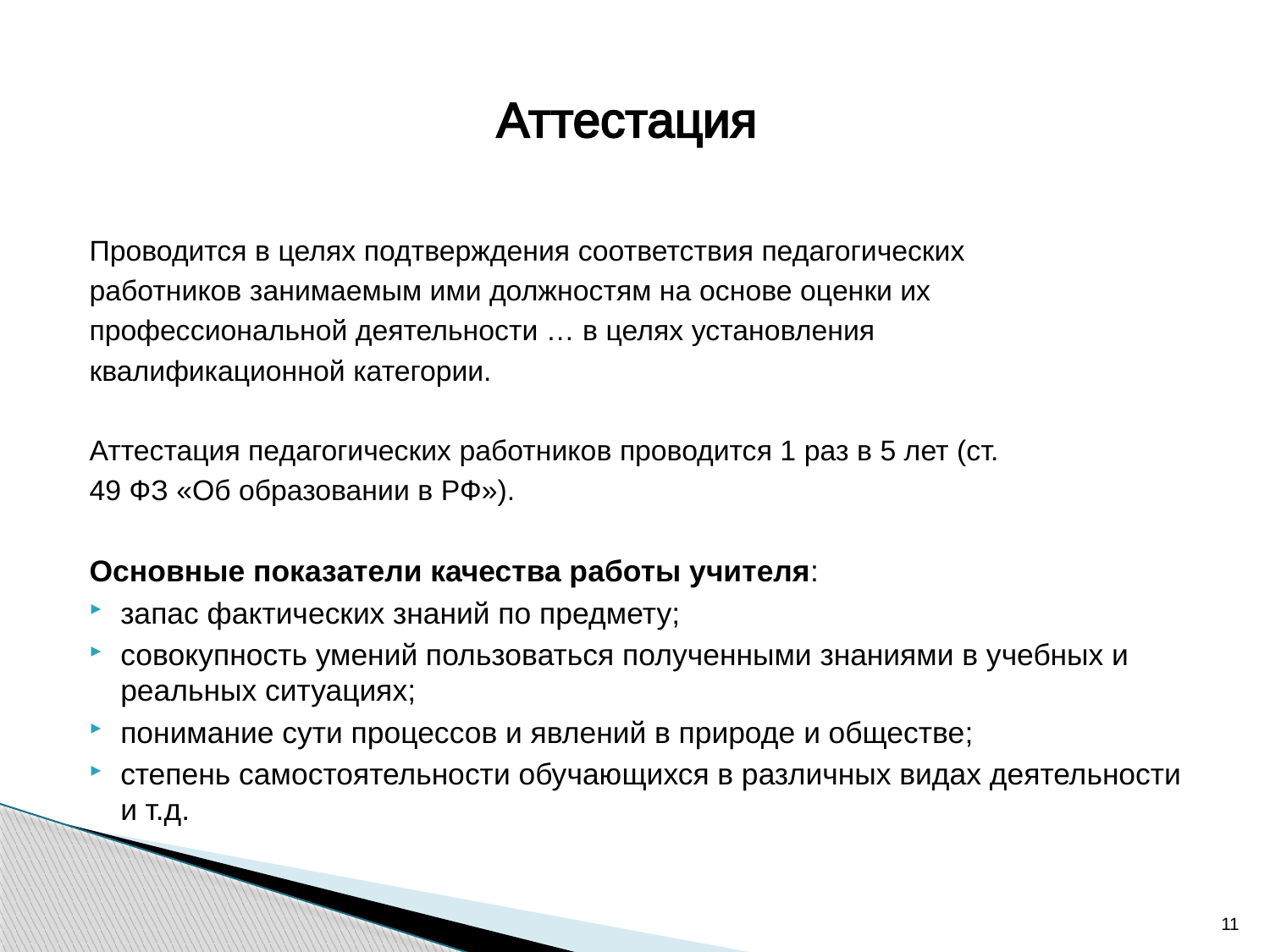

# Аттестация

Проводится в целях подтверждения соответствия педагогических
работников занимаемым ими должностям на основе оценки их
профессиональной деятельности … в целях установления
квалификационной категории.

Аттестация педагогических работников проводится 1 раз в 5 лет (ст.
49 ФЗ «Об образовании в РФ»).

Основные показатели качества работы учителя:
запас фактических знаний по предмету;
совокупность умений пользоваться полученными знаниями в учебных и реальных ситуациях;
понимание сути процессов и явлений в природе и обществе;
степень самостоятельности обучающихся в различных видах деятельности и т.д.
11